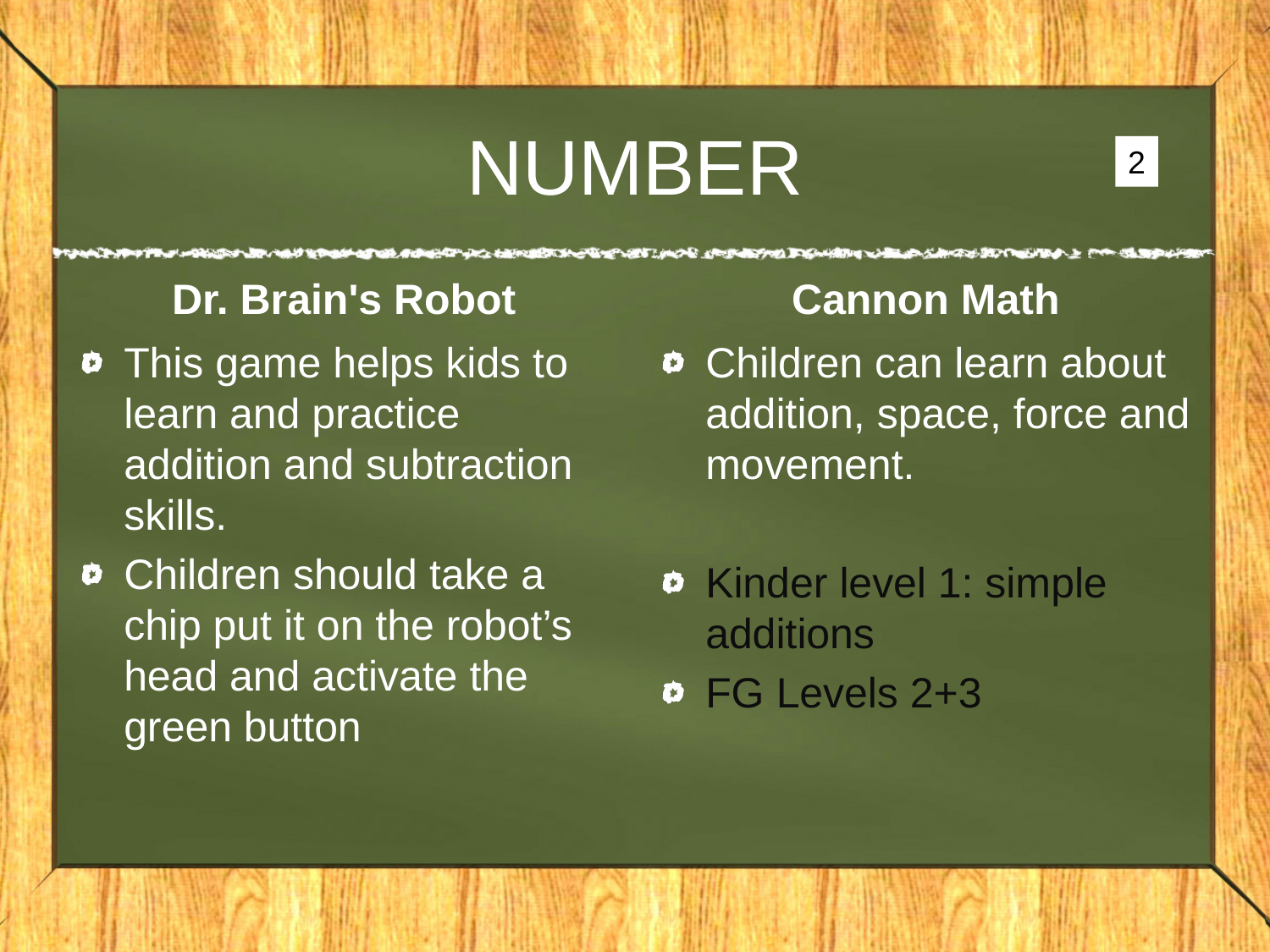

# NUMBER
2
Dr. Brain's Robot
Cannon Math
This game helps kids to learn and practice addition and subtraction skills.
Children should take a chip put it on the robot’s head and activate the green button
Children can learn about addition, space, force and movement.

Kinder level 1: simple additions
FG Levels 2+3